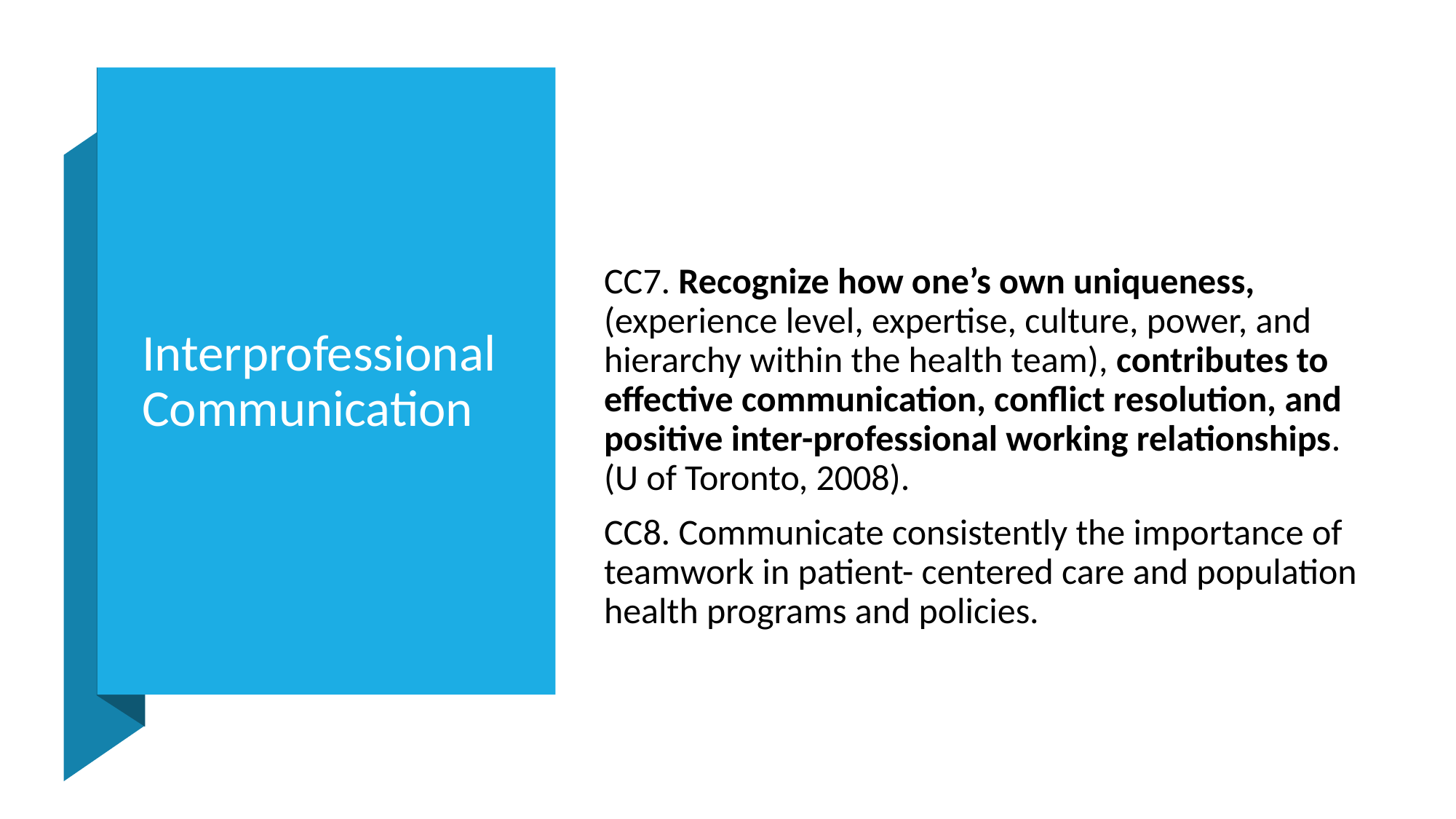

CC7. Recognize how one’s own uniqueness, (experience level, expertise, culture, power, and hierarchy within the health team), contributes to effective communication, conflict resolution, and positive inter-professional working relationships. (U of Toronto, 2008).
CC8. Communicate consistently the importance of teamwork in patient- centered care and population health programs and policies.

# Interprofessional Communication